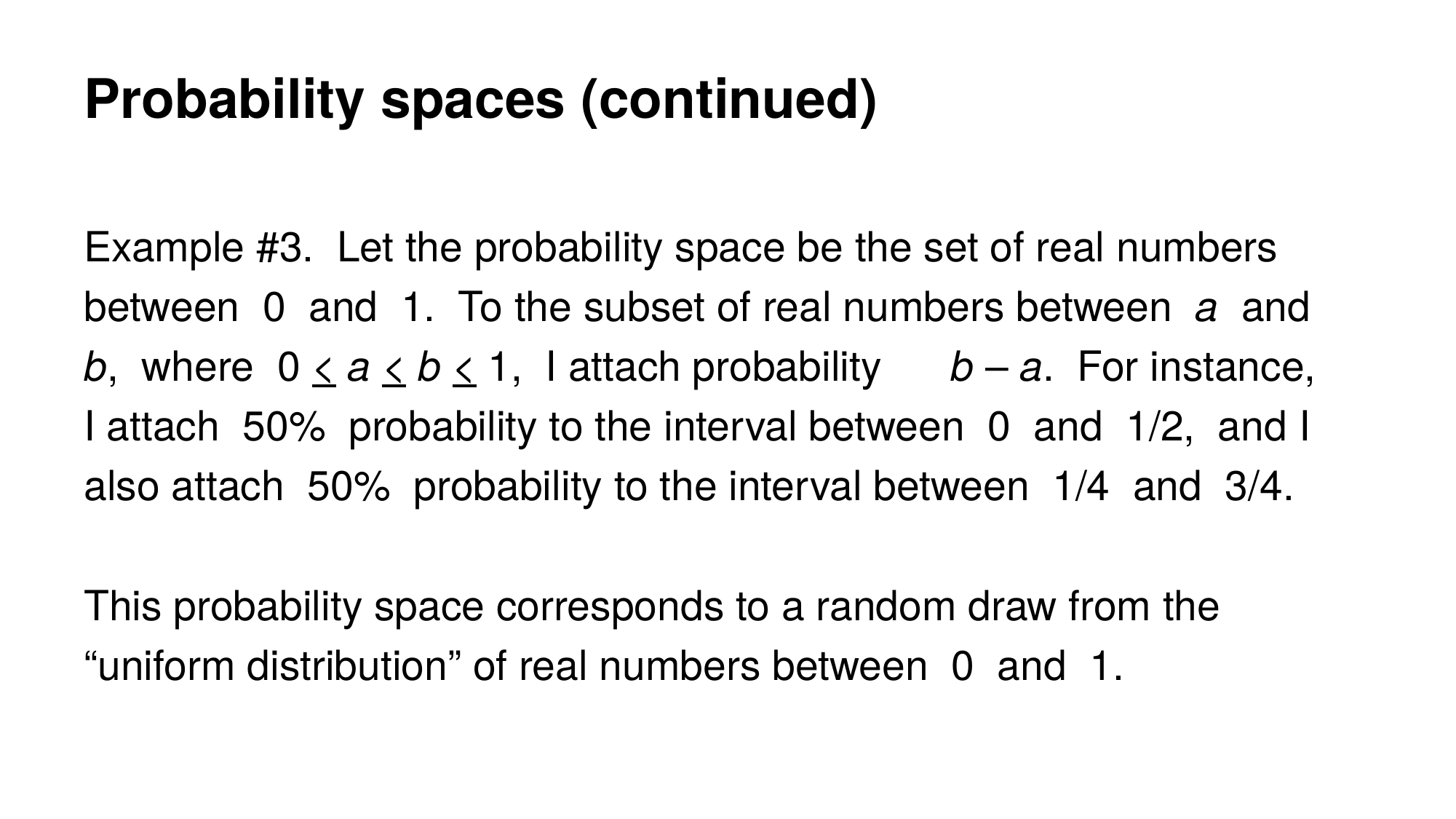

# Probability spaces (continued)
Example #3.  Let the probability space be the set of real numbers between  0  and  1.  To the subset of real numbers between  a  and  b,  where  0 < a < b < 1,  I attach probability      b – a.  For instance, I attach  50%  probability to the interval between  0  and  1/2,  and I also attach  50%  probability to the interval between  1/4  and  3/4.

This probability space corresponds to a random draw from the “uniform distribution” of real numbers between  0  and  1.